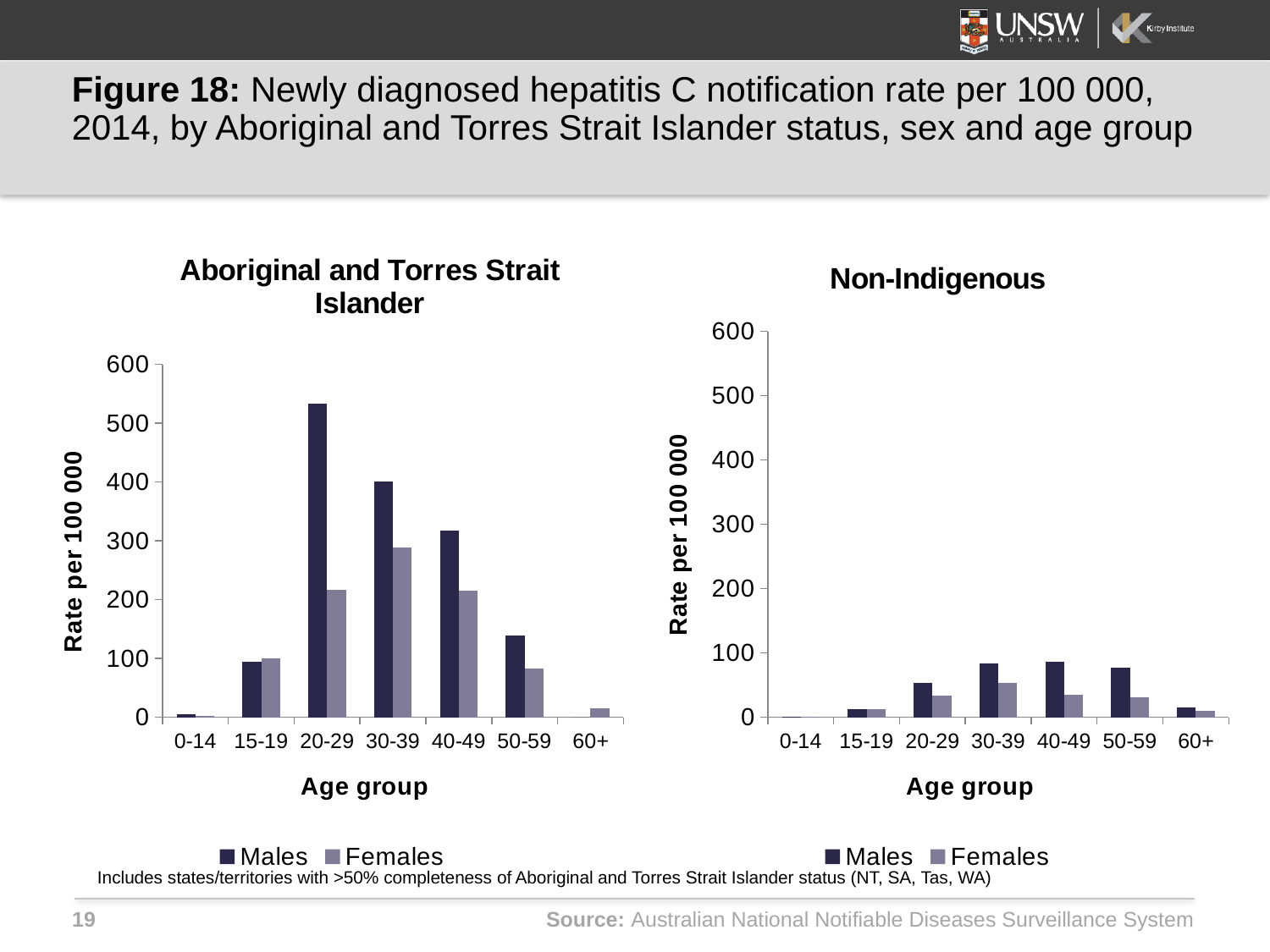

# Figure 18: Newly diagnosed hepatitis C notification rate per 100 000, 2014, by Aboriginal and Torres Strait Islander status, sex and age group

### Chart: Aboriginal and Torres Strait Islander

| Category | Males | Females |
|---|---|---|
| 0-14 | 5.22643518447876 | 2.711643695831299 |
| 15-19 | 93.9849624633789 | 100.21865844726562 |
| 20-29 | 533.64501953125 | 216.76300048828125 |
| 30-39 | 400.6582336425781 | 289.3757629394531 |
| 40-49 | 316.8779296875 | 215.40118408203125 |
| 50-59 | 138.504150390625 | 82.44994354248047 |
| 60+ | 0.0 | 15.52553939819336 |

### Chart: Non-Indigenous

| Category | Males | Females |
|---|---|---|
| 0-14 | 0.9057253003120422 | 0.7135144472122192 |
| 15-19 | 12.505924224853516 | 12.653156280517578 |
| 20-29 | 52.7707405090332 | 33.16273880004883 |
| 30-39 | 83.12454223632812 | 53.52100372314453 |
| 40-49 | 86.43067932128906 | 34.93168640136719 |
| 50-59 | 76.81661987304688 | 31.57831573486328 |
| 60+ | 15.811324119567871 | 9.466641426086426 |
Includes states/territories with >50% completeness of Aboriginal and Torres Strait Islander status (NT, SA, Tas, WA)
Source: Australian National Notifiable Diseases Surveillance System
19